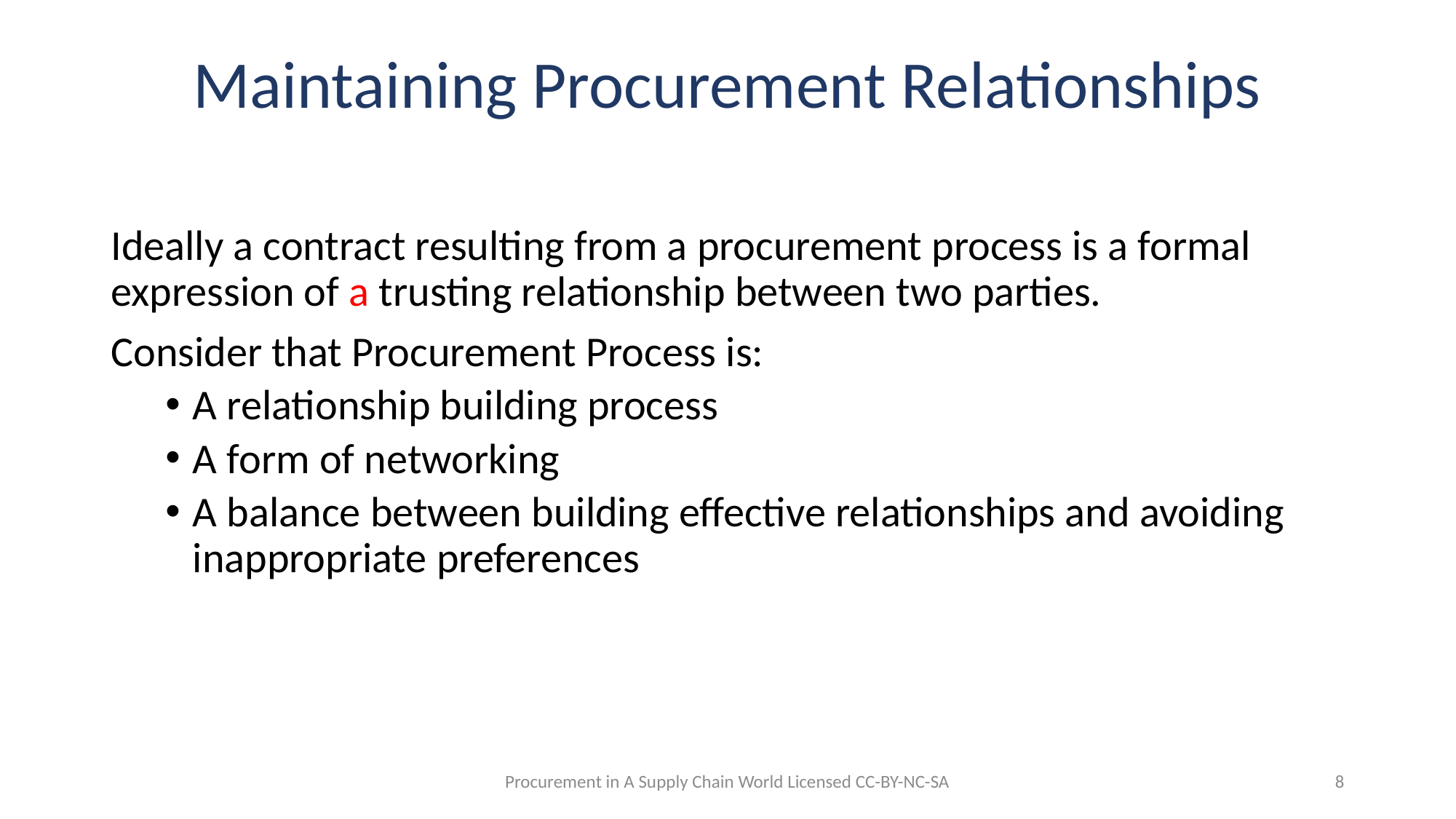

# Maintaining Procurement Relationships

Ideally a contract resulting from a procurement process is a formal expression of a trusting relationship between two parties.
Consider that Procurement Process is:
A relationship building process
A form of networking
A balance between building effective relationships and avoiding inappropriate preferences

Procurement in A Supply Chain World Licensed CC-BY-NC-SA
8